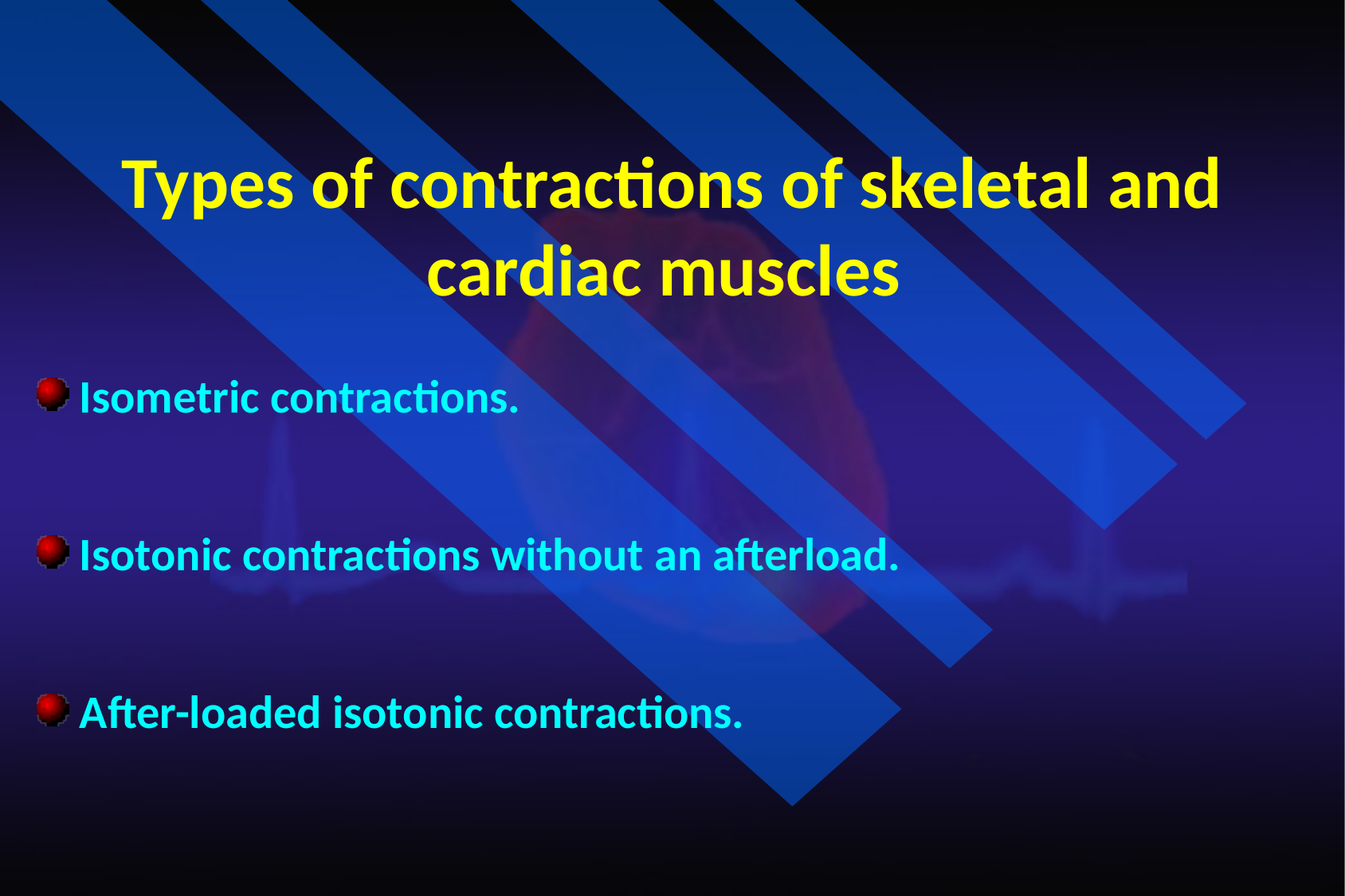

Types of contractions of skeletal and cardiac muscles
 Isometric contractions.

 Isotonic contractions without an afterload.

 After-loaded isotonic contractions.